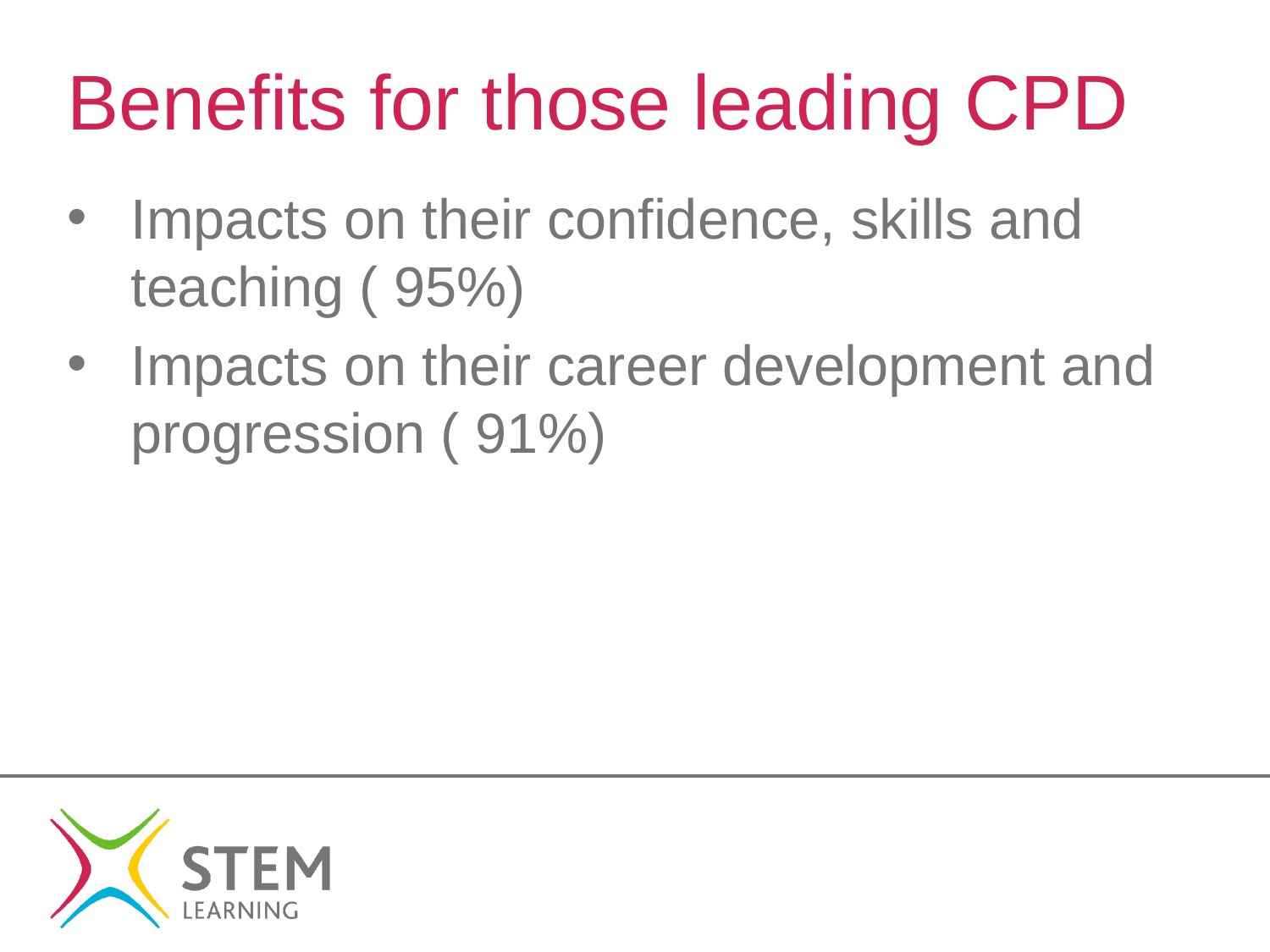

# Benefits for those leading CPD
Impacts on their confidence, skills and teaching ( 95%)
Impacts on their career development and progression ( 91%)